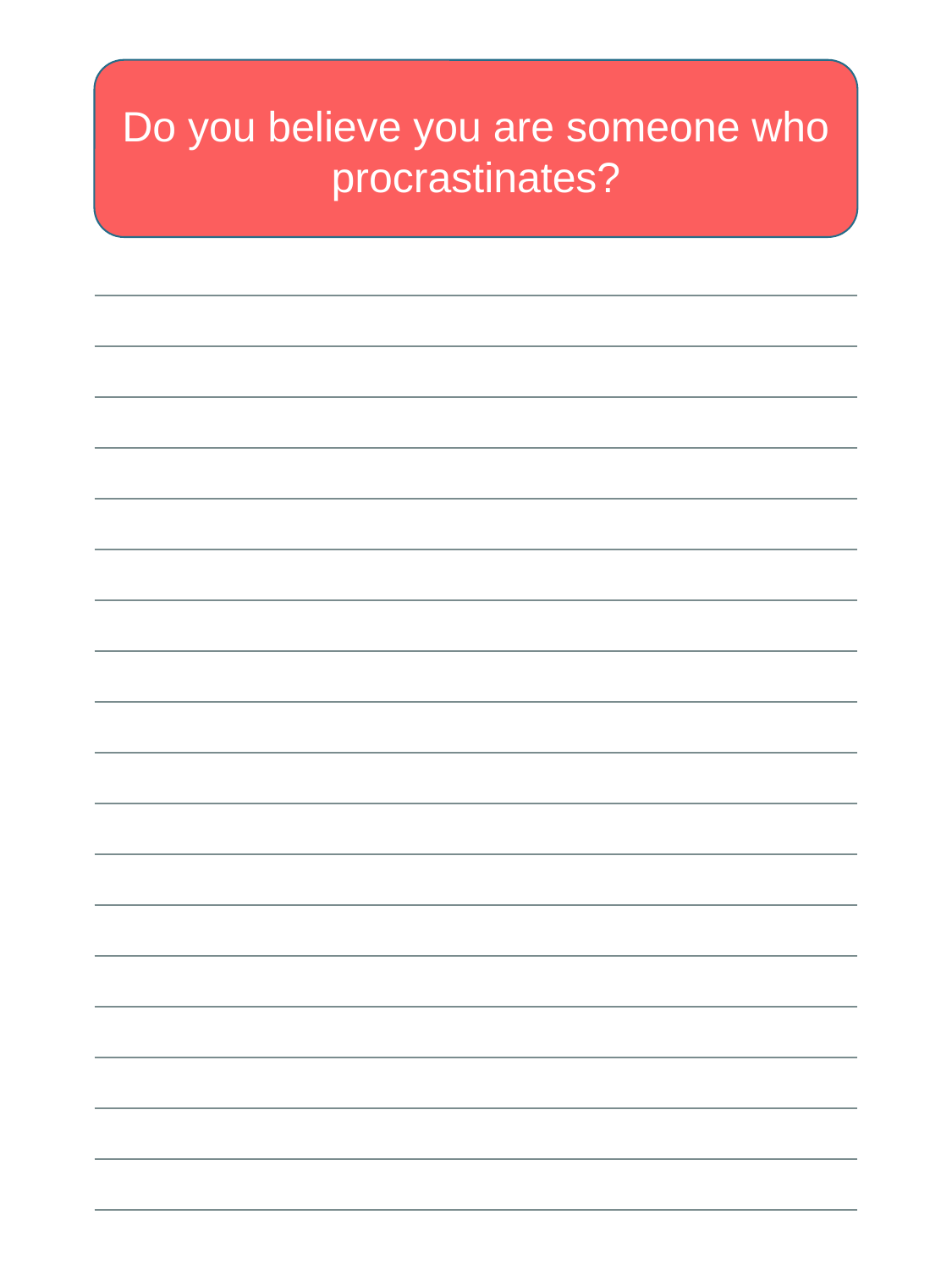

Do you believe you are someone who procrastinates?
|  |
| --- |
|  |
|  |
|  |
|  |
|  |
|  |
|  |
|  |
|  |
|  |
|  |
|  |
|  |
|  |
|  |
|  |
|  |